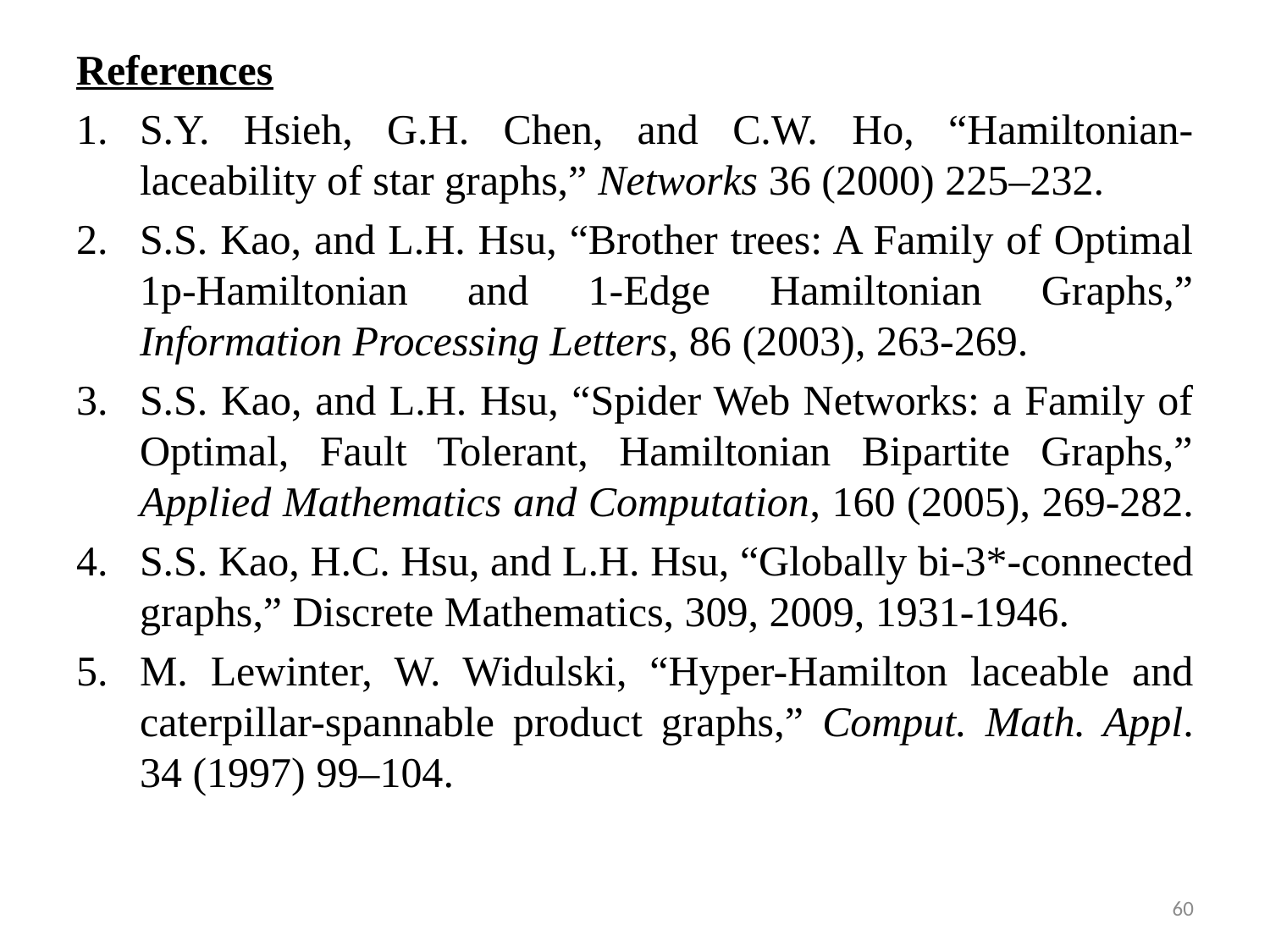

References
S.Y. Hsieh, G.H. Chen, and C.W. Ho, “Hamiltonian-laceability of star graphs,” Networks 36 (2000) 225–232.
S.S. Kao, and L.H. Hsu, “Brother trees: A Family of Optimal 1p-Hamiltonian and 1-Edge Hamiltonian Graphs,” Information Processing Letters, 86 (2003), 263-269.
S.S. Kao, and L.H. Hsu, “Spider Web Networks: a Family of Optimal, Fault Tolerant, Hamiltonian Bipartite Graphs,” Applied Mathematics and Computation, 160 (2005), 269-282.
S.S. Kao, H.C. Hsu, and L.H. Hsu, “Globally bi-3*-connected graphs,” Discrete Mathematics, 309, 2009, 1931-1946.
M. Lewinter, W. Widulski, “Hyper-Hamilton laceable and caterpillar-spannable product graphs,” Comput. Math. Appl. 34 (1997) 99–104.

60